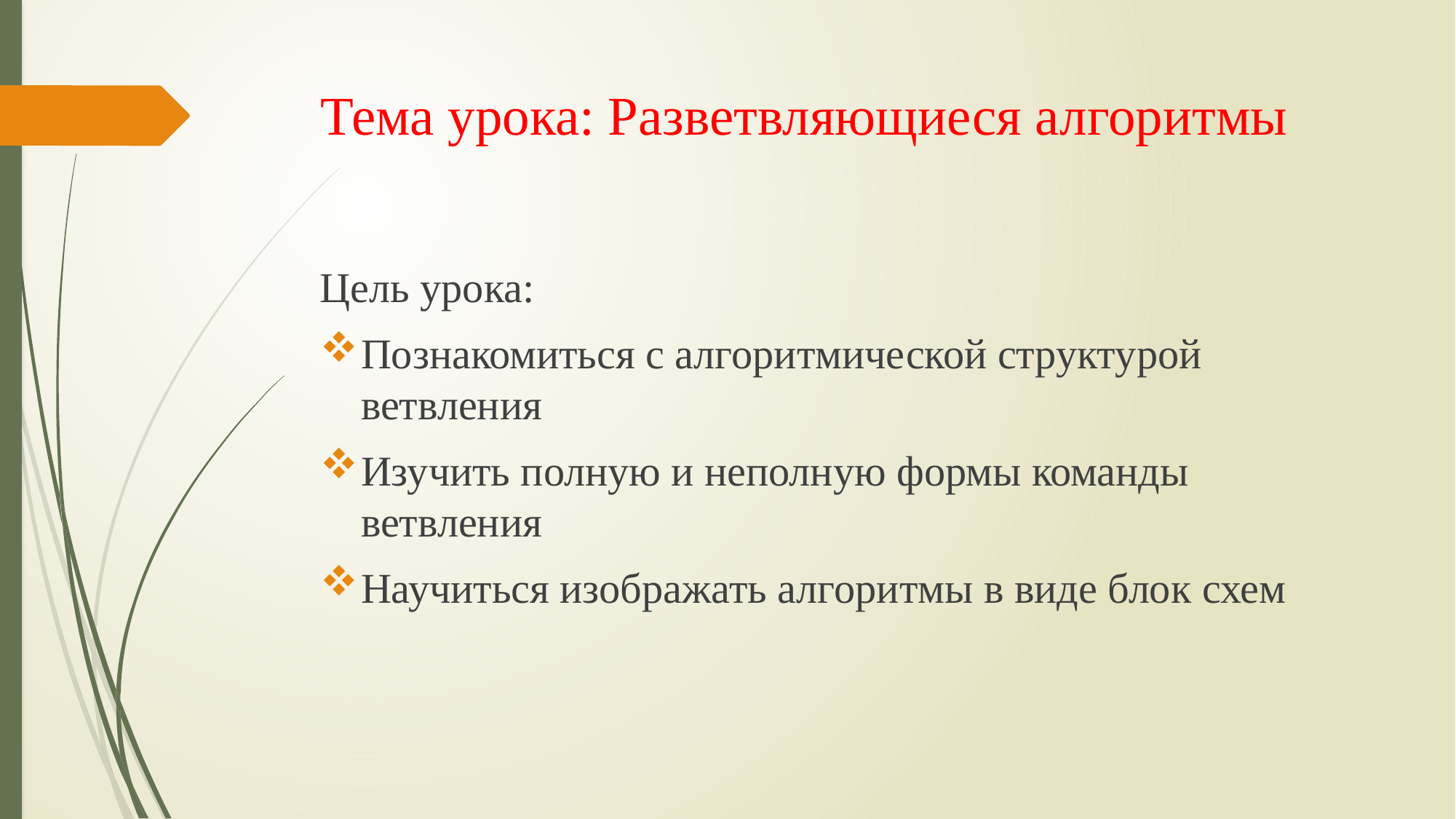

# Тема урока: Разветвляющиеся алгоритмы
Цель урока:
Познакомиться с алгоритмической структурой ветвления
Изучить полную и неполную формы команды ветвления
Научиться изображать алгоритмы в виде блок схем